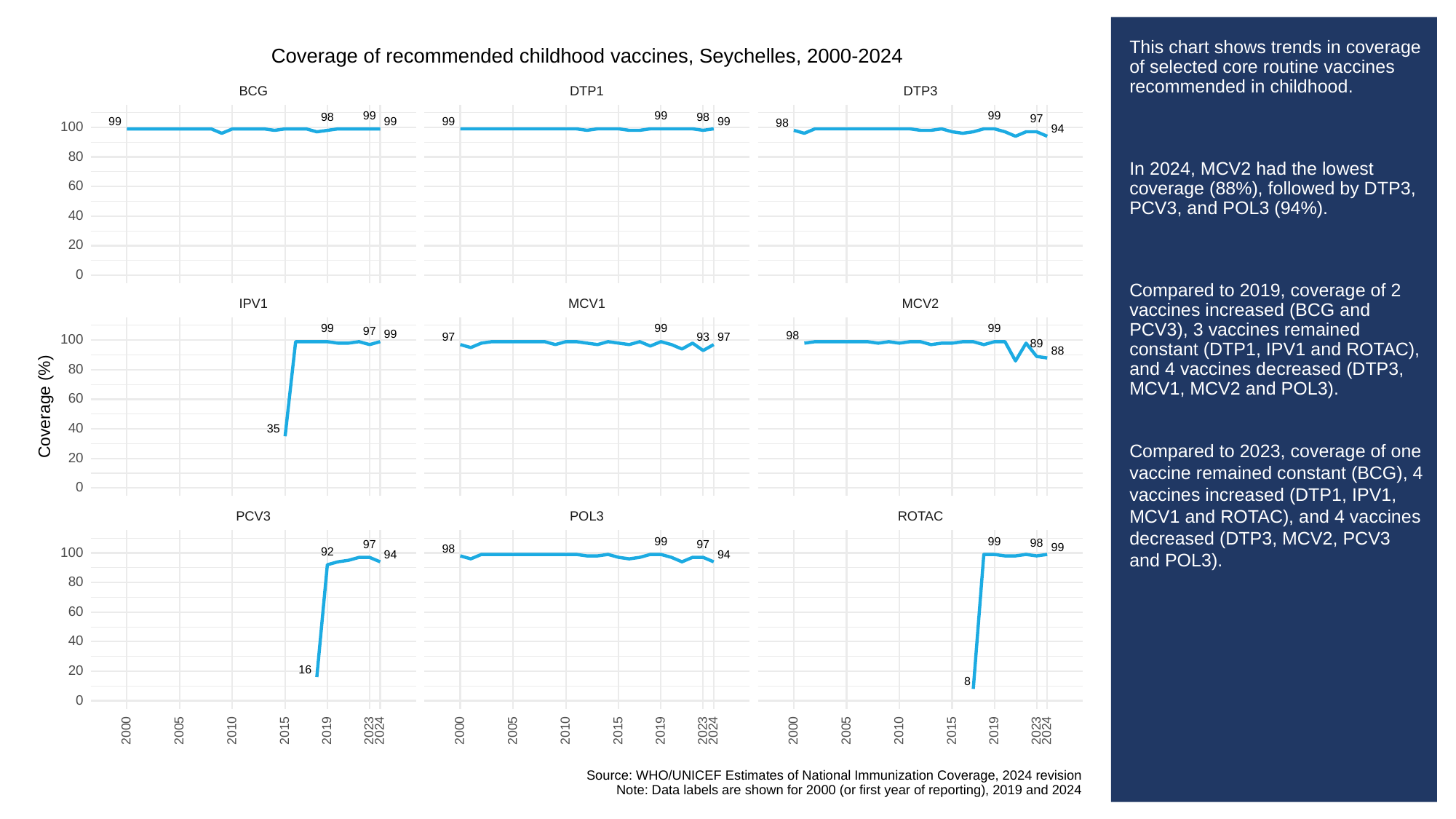

# This chart shows trends in coverage of selected core routine vaccines recommended in childhood.

In 2024, MCV2 had the lowest coverage (88%), followed by DTP3, PCV3, and POL3 (94%).

Compared to 2019, coverage of 2 vaccines increased (BCG and PCV3), 3 vaccines remained constant (DTP1, IPV1 and ROTAC), and 4 vaccines decreased (DTP3, MCV1, MCV2 and POL3).

Compared to 2023, coverage of one vaccine remained constant (BCG), 4 vaccines increased (DTP1, IPV1, MCV1 and ROTAC), and 4 vaccines decreased (DTP3, MCV2, PCV3 and POL3).

Coverage of recommended childhood vaccines, Seychelles, 2000-2024
BCG
DTP3
DTP1

99
99
99

98
98
97
99
99
99
99
98
100
94

80

60

40

20

0

MCV1
MCV2
IPV1

99
99
99

97
99
98
97
97
93
100
89

88

80

60
Coverage (%)

40
35

20

0

POL3
PCV3
ROTAC

99
99

98
97
97
99
98
100
92
94
94

80

60

40

16
20

8

0

2023
2023
2023
2000
2005
2010
2015
2019
2024
2000
2005
2010
2015
2019
2024
2000
2005
2010
2015
2019
2024
Source: WHO/UNICEF Estimates of National Immunization Coverage, 2024 revision
Note: Data labels are shown for 2000 (or first year of reporting), 2019 and 2024